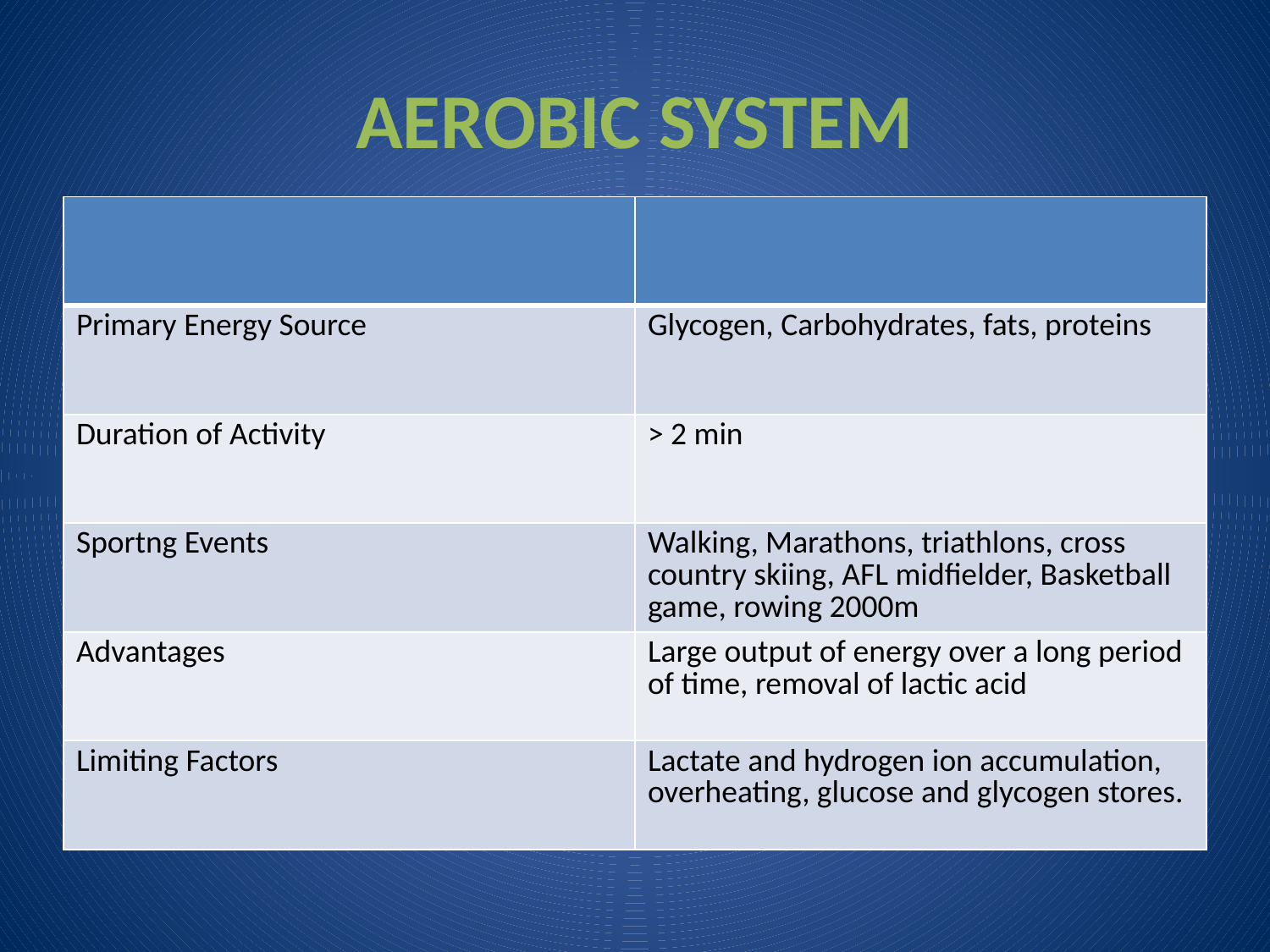

# AEROBIC SYSTEM
|  |  |
| --- | --- |
| Primary Energy Source | Glycogen, Carbohydrates, fats, proteins |
| Duration of Activity | > 2 min |
| Sportng Events | Walking, Marathons, triathlons, cross country skiing, AFL midfielder, Basketball game, rowing 2000m |
| Advantages | Large output of energy over a long period of time, removal of lactic acid |
| Limiting Factors | Lactate and hydrogen ion accumulation, overheating, glucose and glycogen stores. |